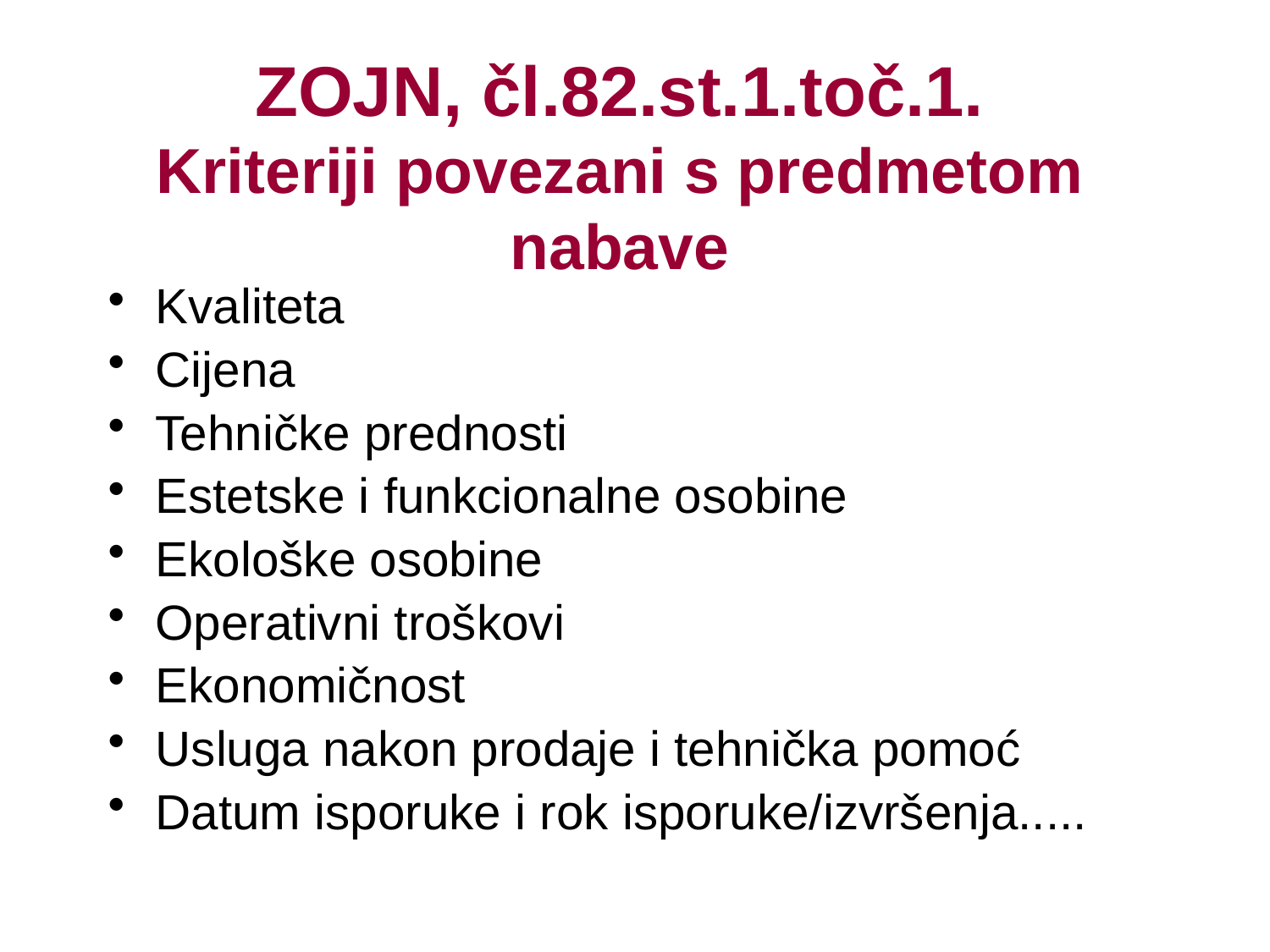

# ZOJN, čl.82.st.1.toč.1. Kriteriji povezani s predmetom nabave
Kvaliteta
Cijena
Tehničke prednosti
Estetske i funkcionalne osobine
Ekološke osobine
Operativni troškovi
Ekonomičnost
Usluga nakon prodaje i tehnička pomoć
Datum isporuke i rok isporuke/izvršenja.....